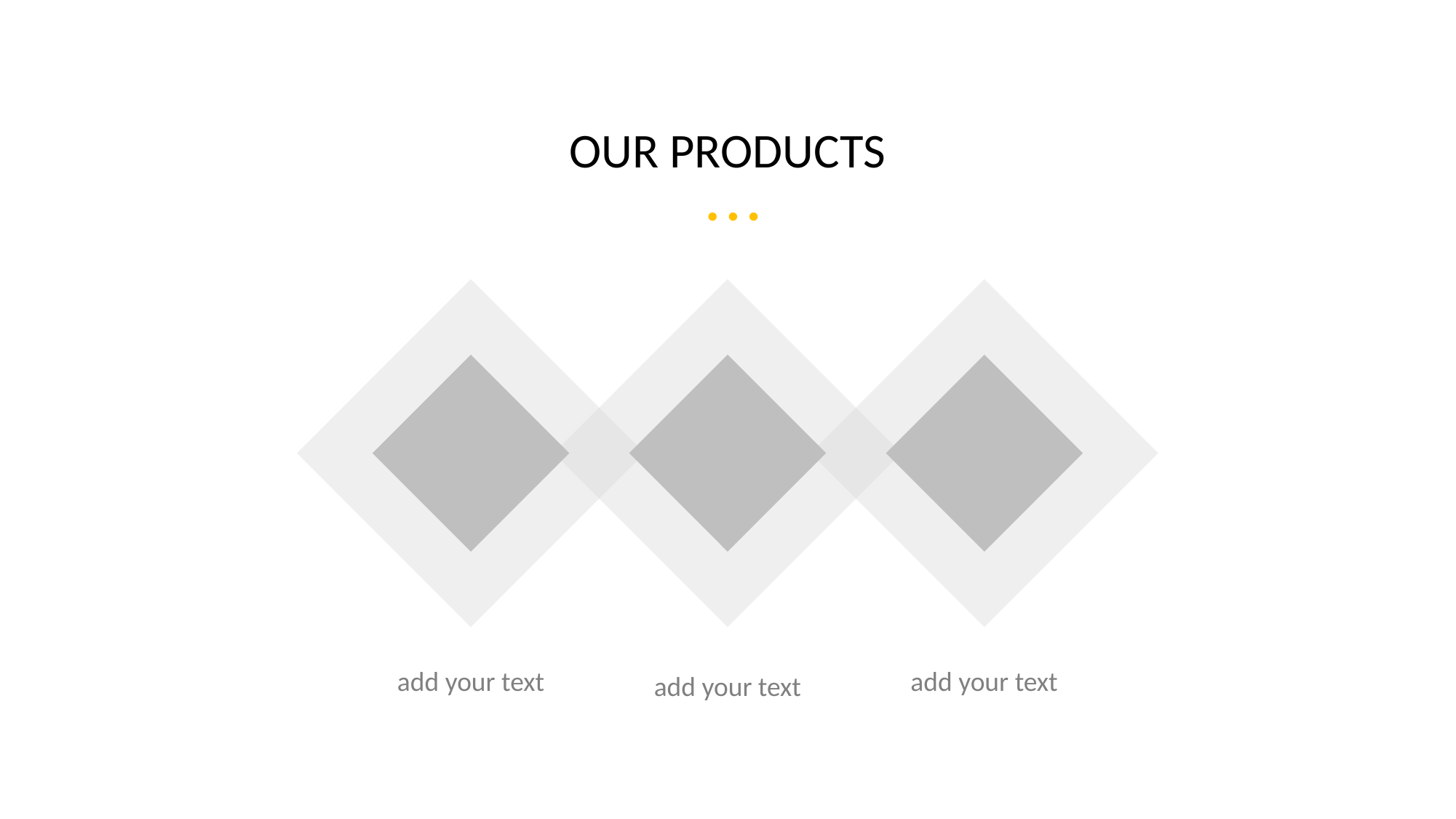

OUR PRODUCTS

add your text
add your text
add your text